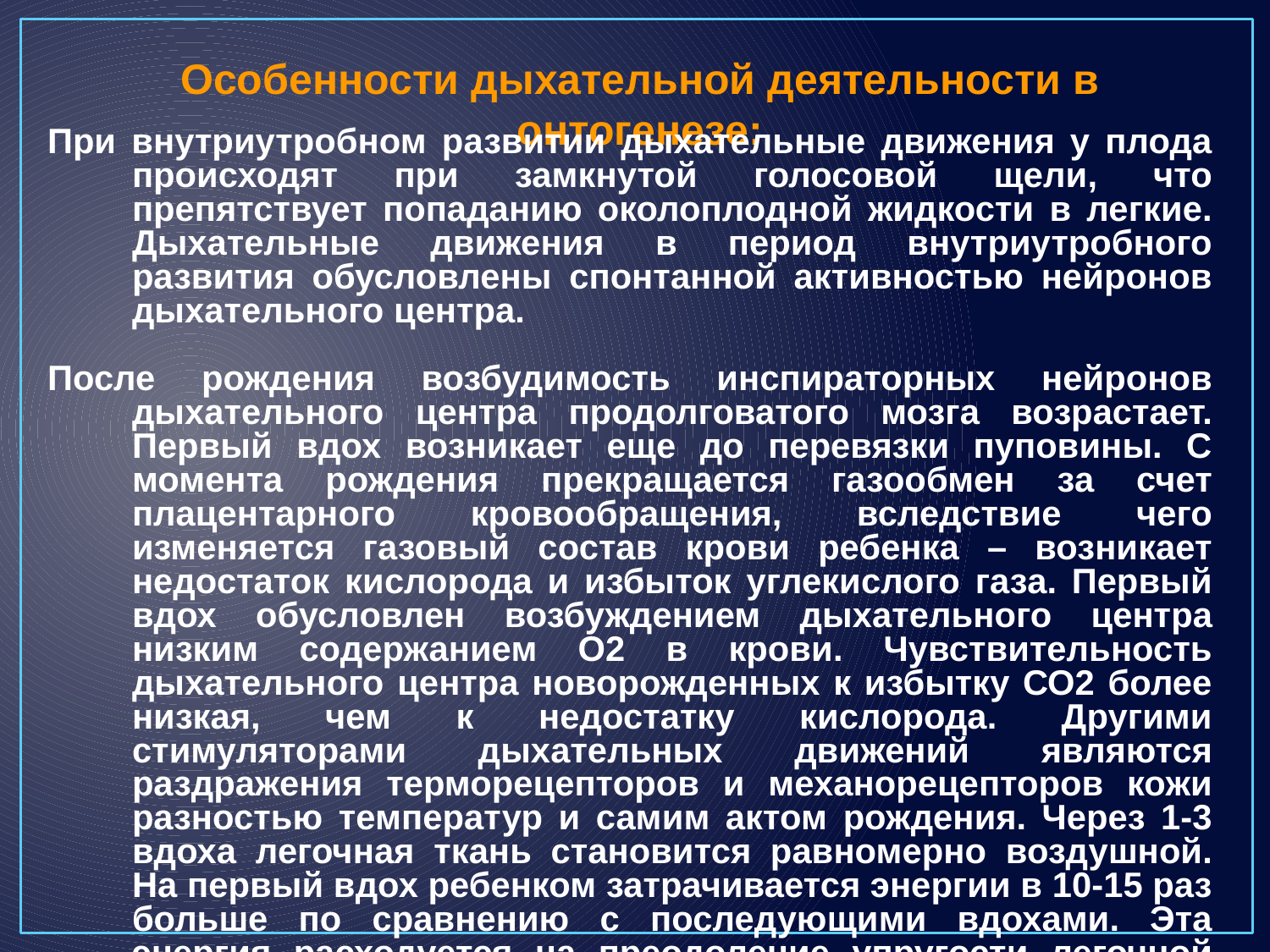

Особенности дыхательной деятельности в онтогенезе:
При внутриутробном развитии дыхательные движения у плода происходят при замкнутой голосовой щели, что препятствует попаданию околоплодной жидкости в легкие. Дыхательные движения в период внутриутробного развития обусловлены спонтанной активностью нейронов дыхательного центра.

После рождения возбудимость инспираторных нейронов дыхательного центра продолговатого мозга возрастает. Первый вдох возникает еще до перевязки пуповины. С момента рождения прекращается газообмен за счет плацентарного кровообращения, вследствие чего изменяется газовый состав крови ребенка – возникает недостаток кислорода и избыток углекислого газа. Первый вдох обусловлен возбуждением дыхательного центра низким содержанием О2 в крови. Чувствительность дыхательного центра новорожденных к избытку СО2 более низкая, чем к недостатку кислорода. Другими стимуляторами дыхательных движений являются раздражения терморецепторов и механорецепторов кожи разностью температур и самим актом рождения. Через 1-3 вдоха легочная ткань становится равномерно воздушной. На первый вдох ребенком затрачивается энергии в 10-15 раз больше по сравнению с последующими вдохами. Эта энергия расходуется на преодоление упругости легочной ткани. Наличие сурфактанта, выстилающего внутреннюю поверхность альвеол, способствует быстрому расправлению легких.